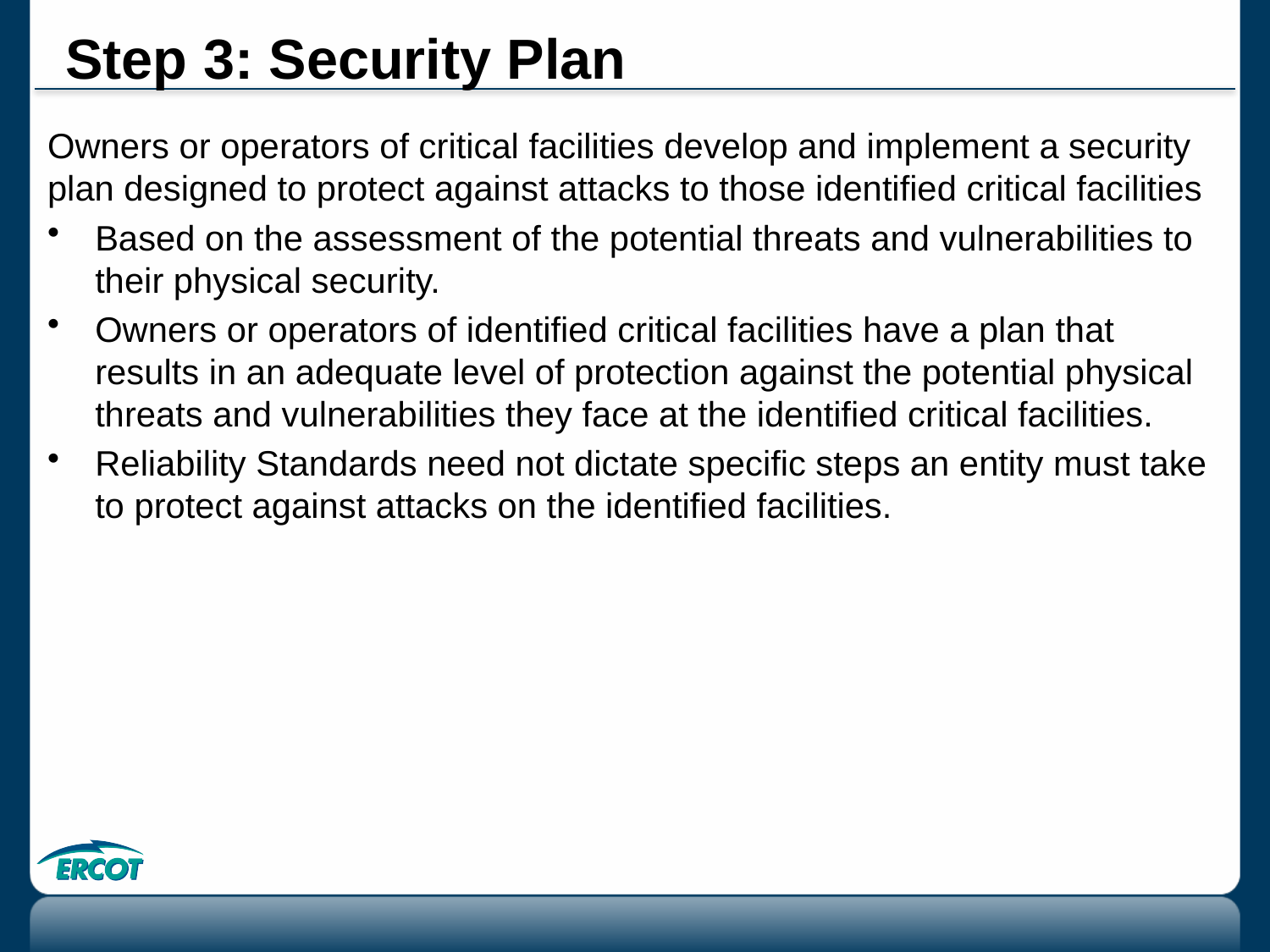

# Step 3: Security Plan
Owners or operators of critical facilities develop and implement a security plan designed to protect against attacks to those identified critical facilities
Based on the assessment of the potential threats and vulnerabilities to their physical security.
Owners or operators of identified critical facilities have a plan that results in an adequate level of protection against the potential physical threats and vulnerabilities they face at the identified critical facilities.
Reliability Standards need not dictate specific steps an entity must take to protect against attacks on the identified facilities.